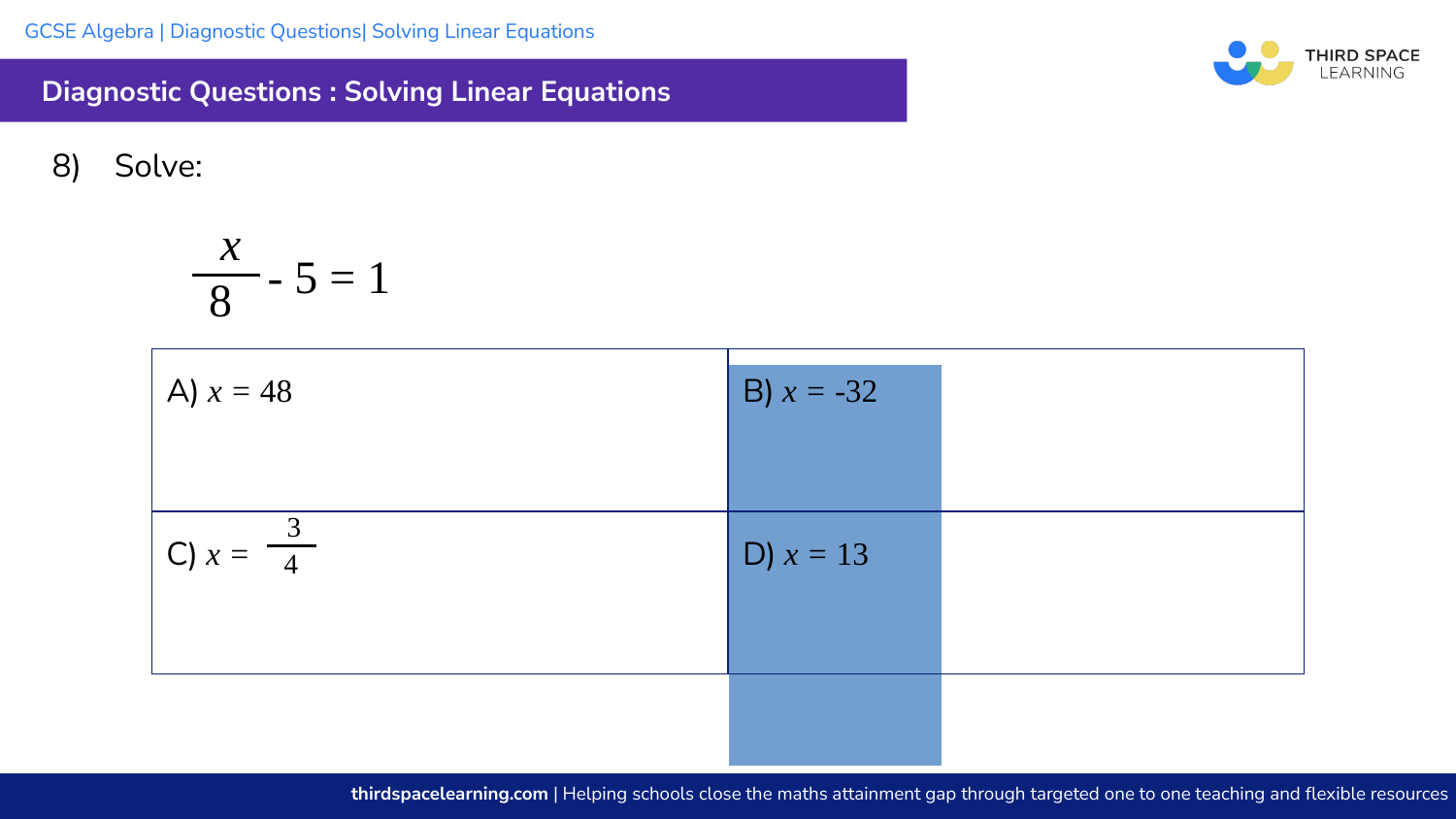

Diagnostic Questions : Solving Linear Equations
| 8) Solve: - 5 = 1 |  |  |  |  |
| --- | --- | --- | --- | --- |
|  |  |  |  |  |
x
8
| A) x = 48 | B) x = -32 |
| --- | --- |
| C) x = | D) x = 13 |
3
4